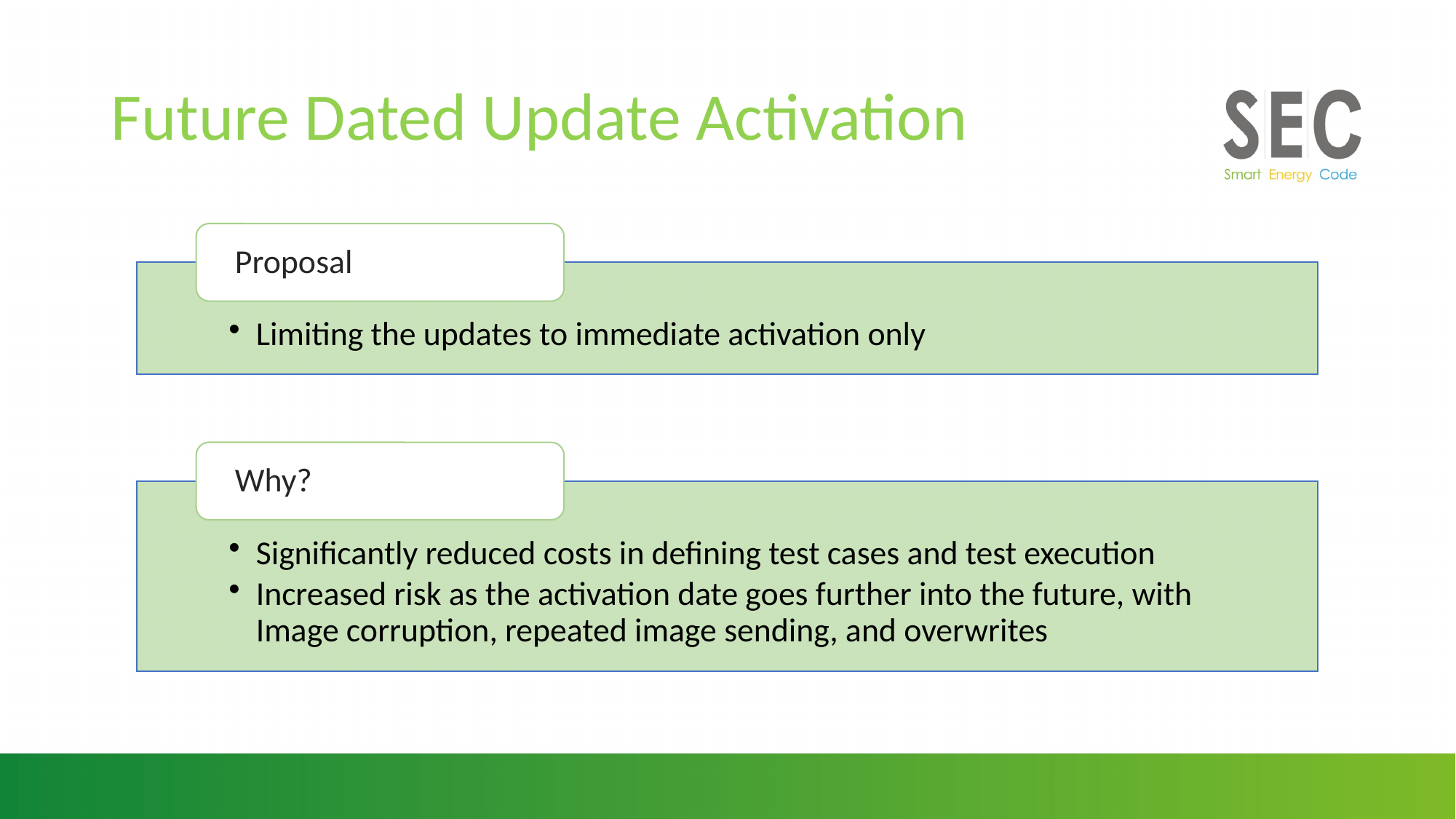

# Future Dated Update Activation
Limiting the updates to immediate activation only
Proposal

Significantly reduced costs in defining test cases and test execution
Increased risk as the activation date goes further into the future, with Image corruption, repeated image sending, and overwrites
Why?